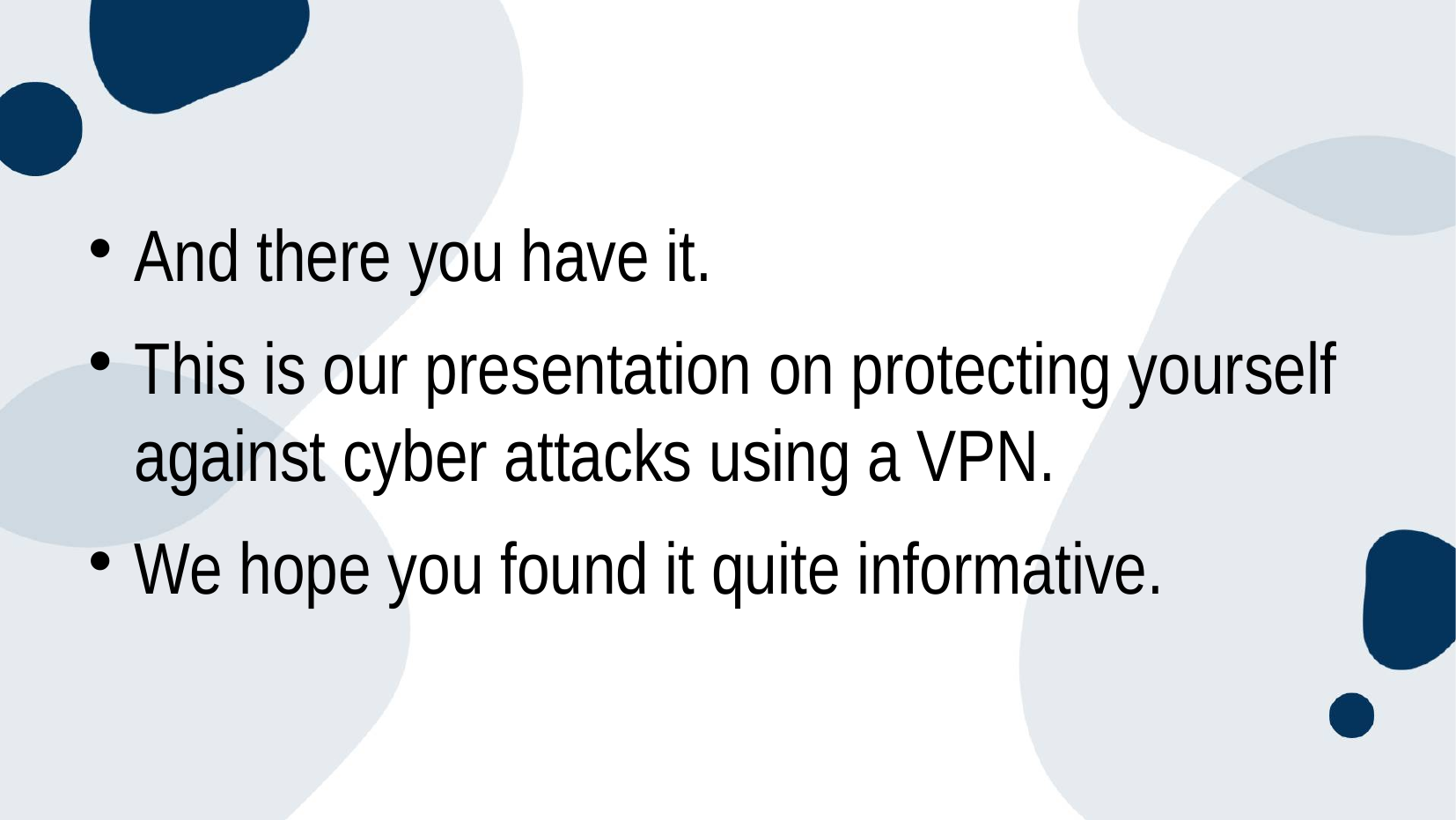

#
And there you have it.
This is our presentation on protecting yourself against cyber attacks using a VPN.
We hope you found it quite informative.